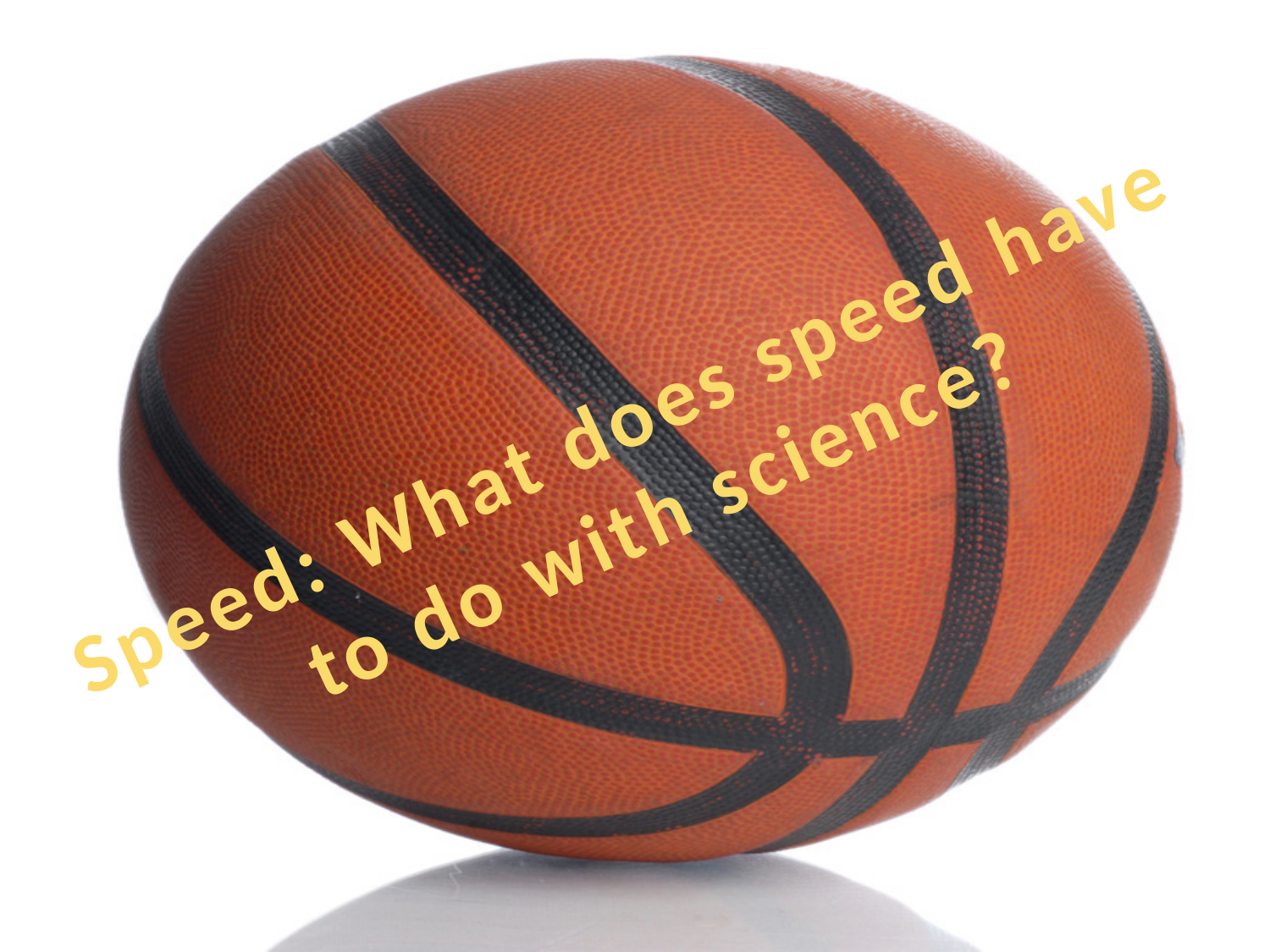

# Speed: What does speed have to do with science?